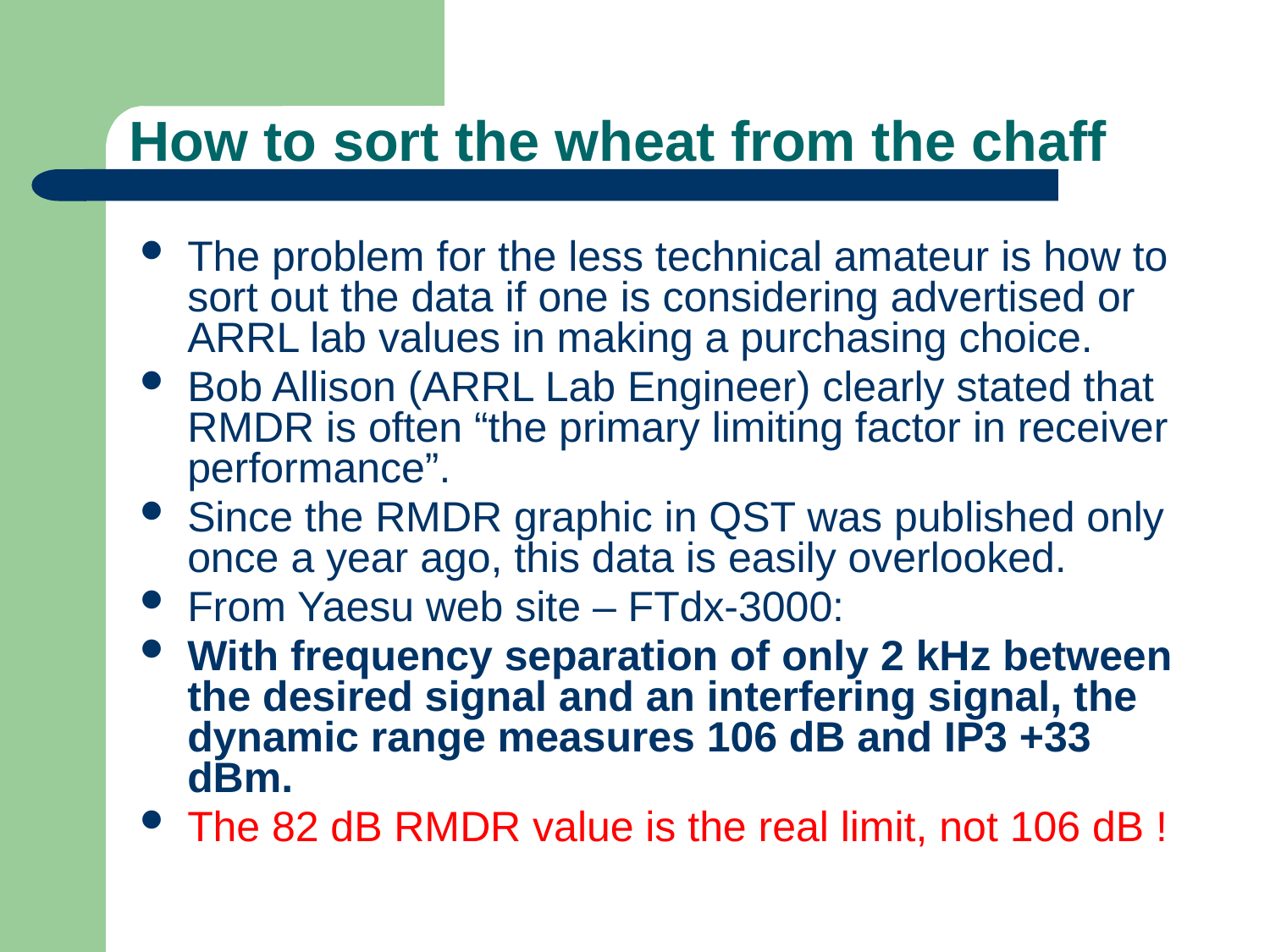

# How to sort the wheat from the chaff
The problem for the less technical amateur is how to sort out the data if one is considering advertised or ARRL lab values in making a purchasing choice.
Bob Allison (ARRL Lab Engineer) clearly stated that RMDR is often “the primary limiting factor in receiver performance”.
Since the RMDR graphic in QST was published only once a year ago, this data is easily overlooked.
From Yaesu web site – FTdx-3000:
With frequency separation of only 2 kHz between the desired signal and an interfering signal, the dynamic range measures 106 dB and IP3 +33 dBm.
The 82 dB RMDR value is the real limit, not 106 dB !